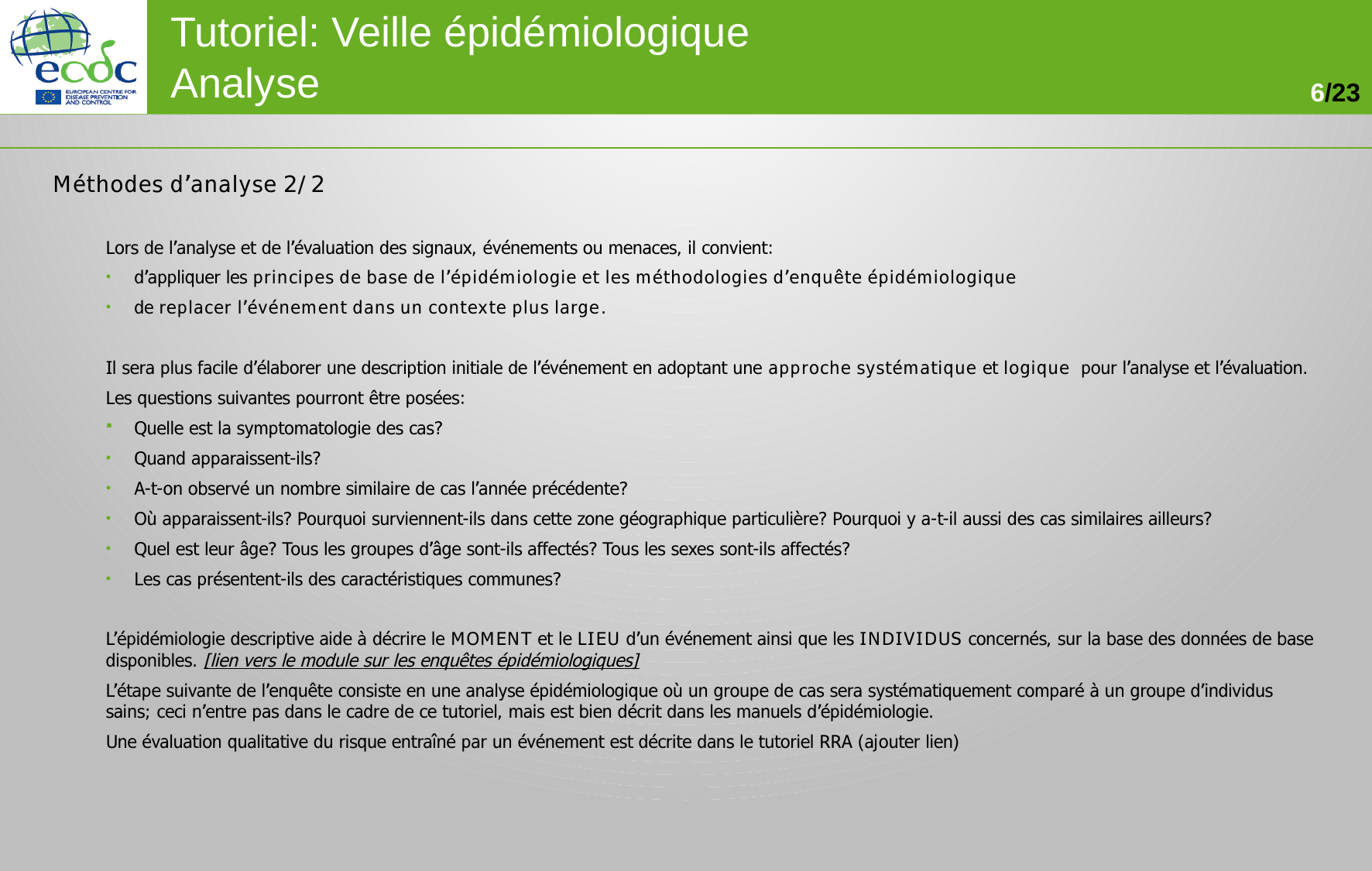

Méthodes d’analyse 2/2

Lors de l’analyse et de l’évaluation des signaux, événements ou menaces, il convient:
d’appliquer les principes de base de l’épidémiologie et les méthodologies d’enquête épidémiologique
de replacer l’événement dans un contexte plus large.

Il sera plus facile d’élaborer une description initiale de l’événement en adoptant une approche systématique et logique  pour l’analyse et l’évaluation.
Les questions suivantes pourront être posées:
Quelle est la symptomatologie des cas?
Quand apparaissent-ils?
A-t-on observé un nombre similaire de cas l’année précédente?
Où apparaissent-ils? Pourquoi surviennent-ils dans cette zone géographique particulière? Pourquoi y a-t-il aussi des cas similaires ailleurs?
Quel est leur âge? Tous les groupes d’âge sont-ils affectés? Tous les sexes sont-ils affectés?
Les cas présentent-ils des caractéristiques communes?

L’épidémiologie descriptive aide à décrire le MOMENT et le LIEU d’un événement ainsi que les INDIVIDUS concernés, sur la base des données de base disponibles. [lien vers le module sur les enquêtes épidémiologiques]
L’étape suivante de l’enquête consiste en une analyse épidémiologique où un groupe de cas sera systématiquement comparé à un groupe d’individus sains; ceci n’entre pas dans le cadre de ce tutoriel, mais est bien décrit dans les manuels d’épidémiologie.
Une évaluation qualitative du risque entraîné par un événement est décrite dans le tutoriel RRA (ajouter lien)